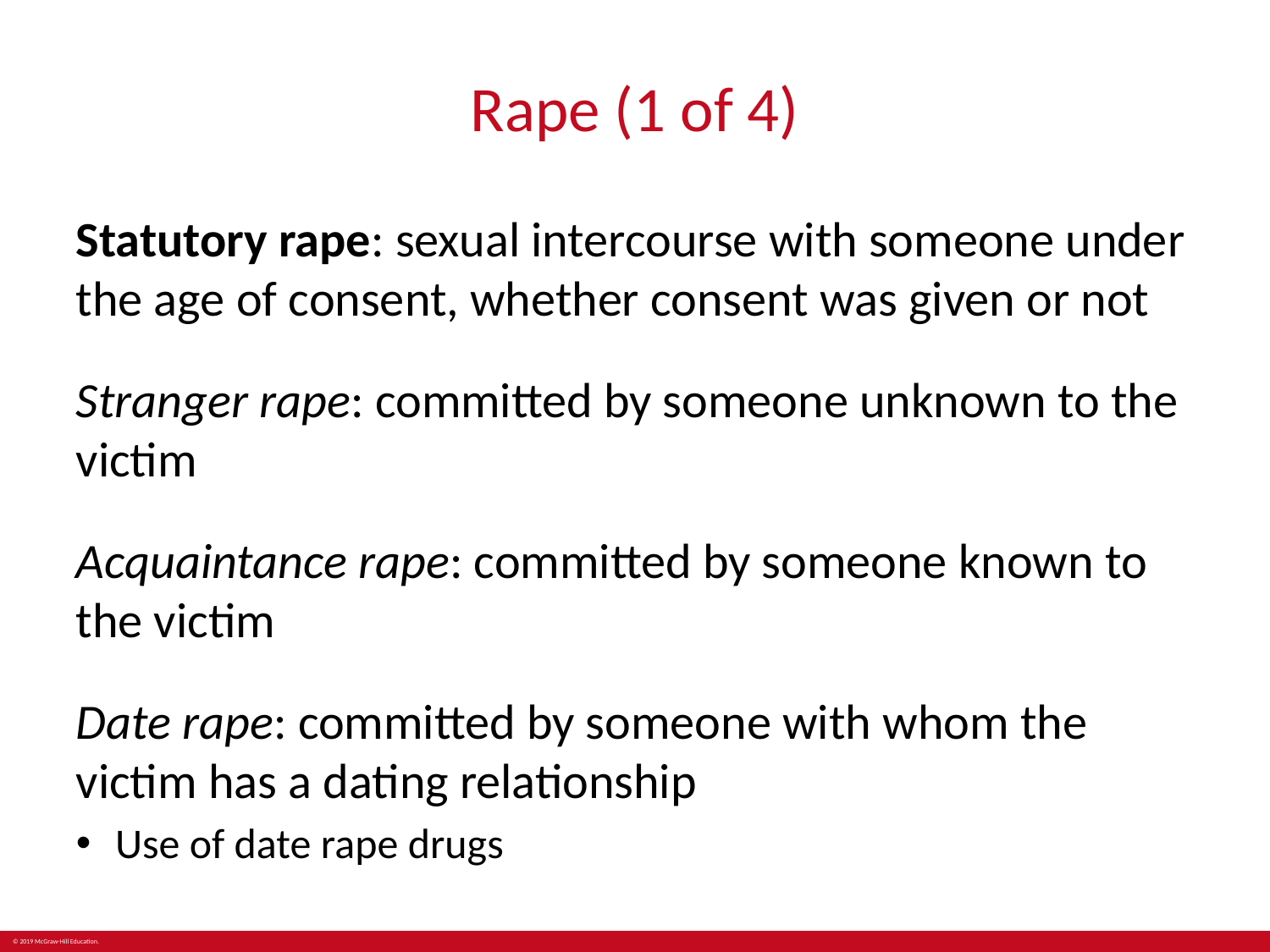

# Rape (1 of 4)
Statutory rape: sexual intercourse with someone under the age of consent, whether consent was given or not
Stranger rape: committed by someone unknown to the victim
Acquaintance rape: committed by someone known to the victim
Date rape: committed by someone with whom the victim has a dating relationship
Use of date rape drugs